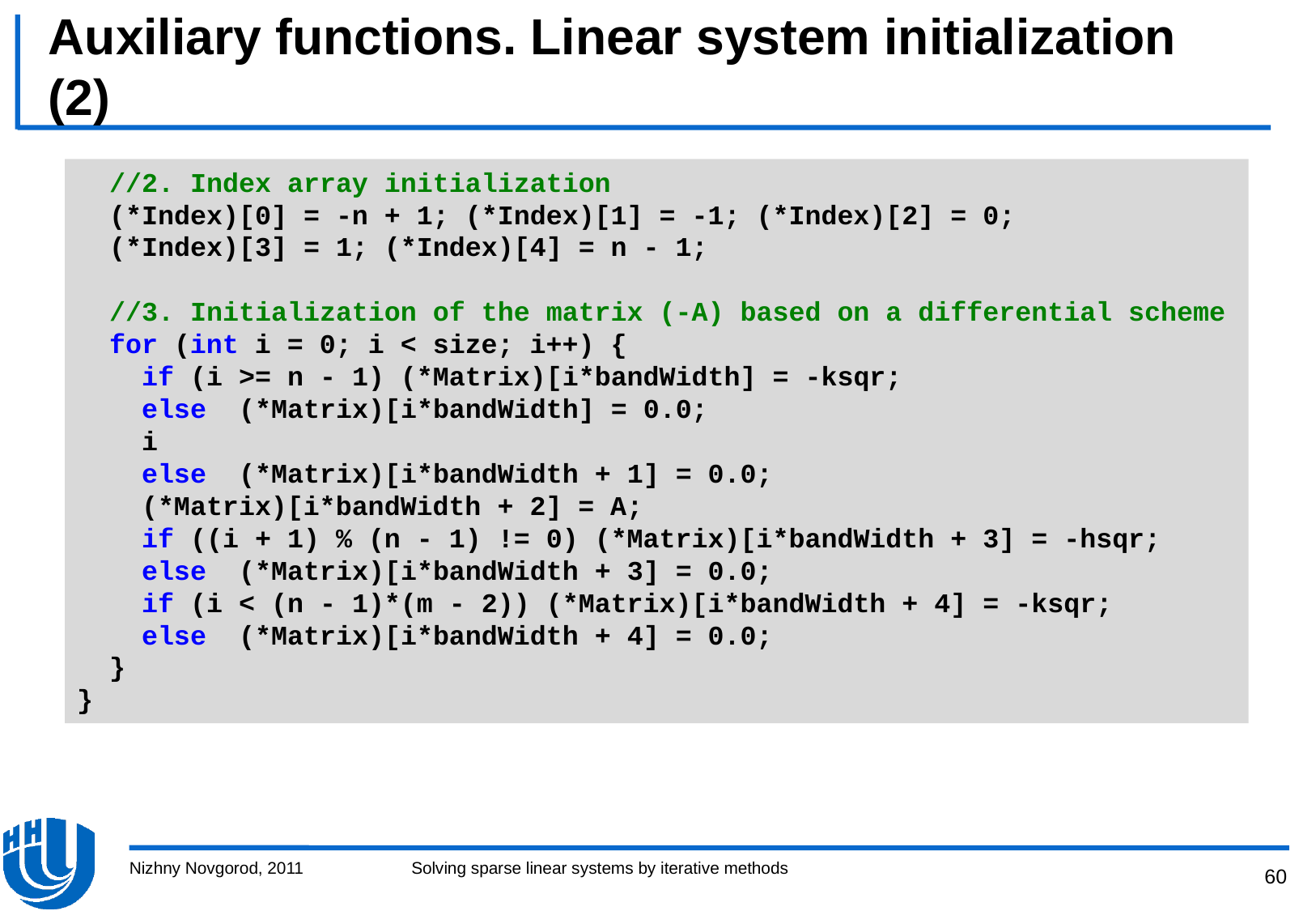

# Auxiliary functions. Linear system initialization (2)
  //2. Index array initialization
  (*Index)[0] = -n + 1; (*Index)[1] = -1; (*Index)[2] = 0;
  (*Index)[3] = 1; (*Index)[4] = n - 1;

  //3. Initialization of the matrix (-А) based on a differential scheme
  for (int i = 0; i < size; i++) {
    if (i >= n - 1) (*Matrix)[i*bandWidth] = -ksqr;
    else  (*Matrix)[i*bandWidth] = 0.0;
    i
    else  (*Matrix)[i*bandWidth + 1] = 0.0;
    (*Matrix)[i*bandWidth + 2] = A;
    if ((i + 1) % (n - 1) != 0) (*Matrix)[i*bandWidth + 3] = -hsqr;
    else  (*Matrix)[i*bandWidth + 3] = 0.0;
    if (i < (n - 1)*(m - 2)) (*Matrix)[i*bandWidth + 4] = -ksqr;
    else  (*Matrix)[i*bandWidth + 4] = 0.0;
  }
}
Nizhny Novgorod, 2011
Solving sparse linear systems by iterative methods